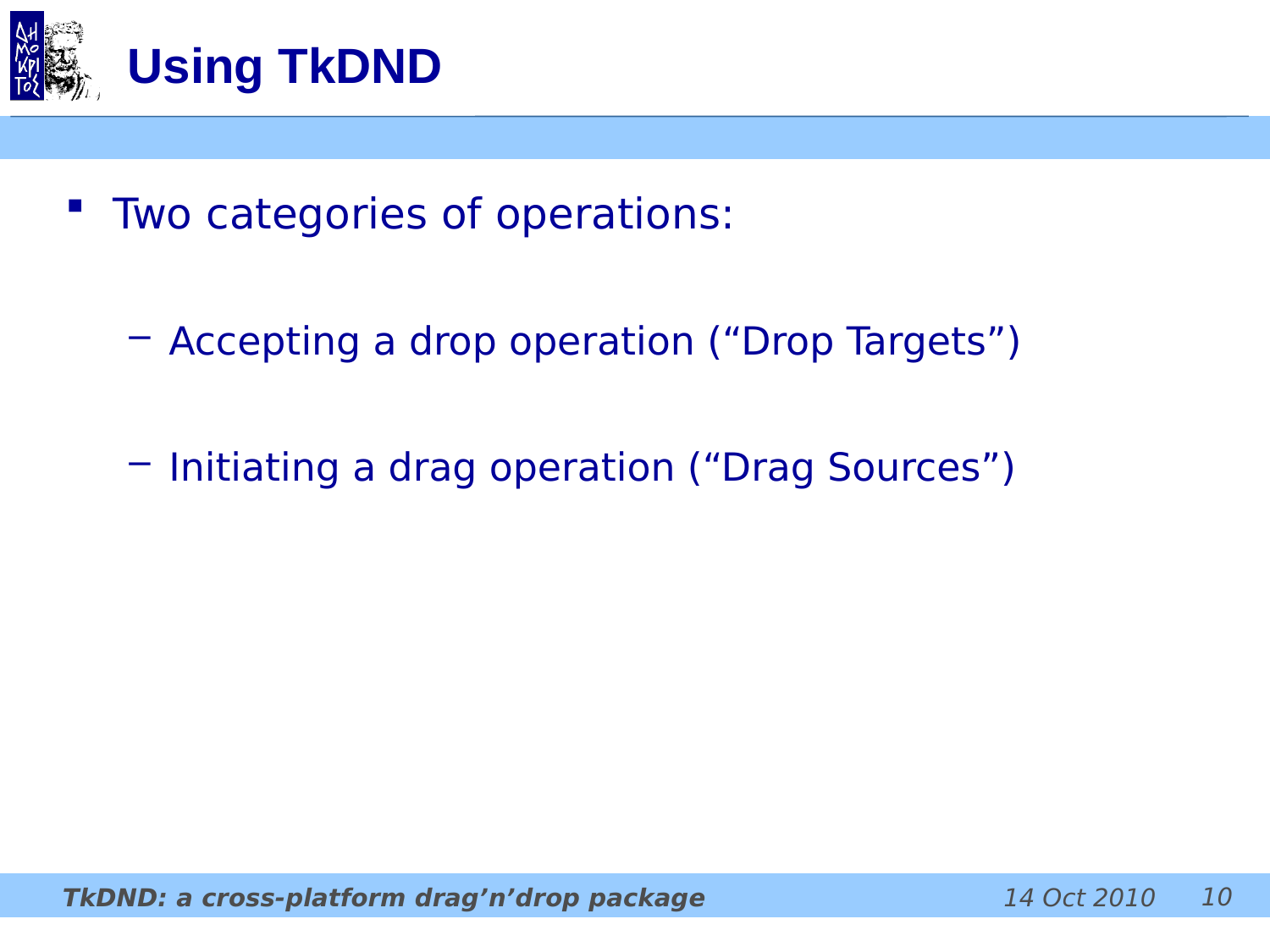

# Using TkDND
Two categories of operations:

Accepting a drop operation (“Drop Targets”)

Initiating a drag operation (“Drag Sources”)

10
TkDND: a cross-platform drag’n’drop package
14 Oct 2010